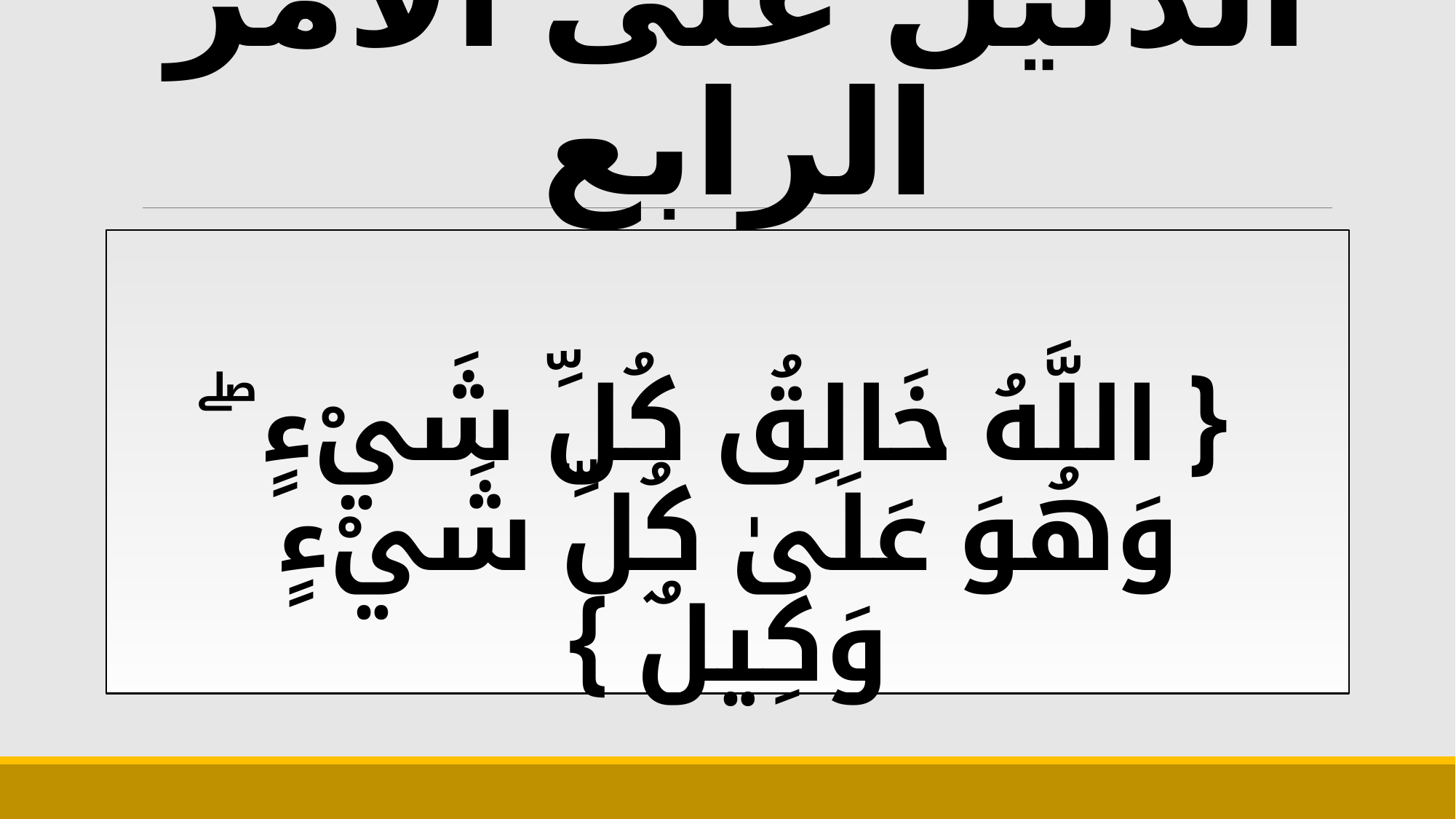

# الدليل على الأمر الرابع

{ اللَّهُ خَالِقُ كُلِّ شَيْءٍ ۖ وَهُوَ عَلَىٰ كُلِّ شَيْءٍ وَكِيلٌ }